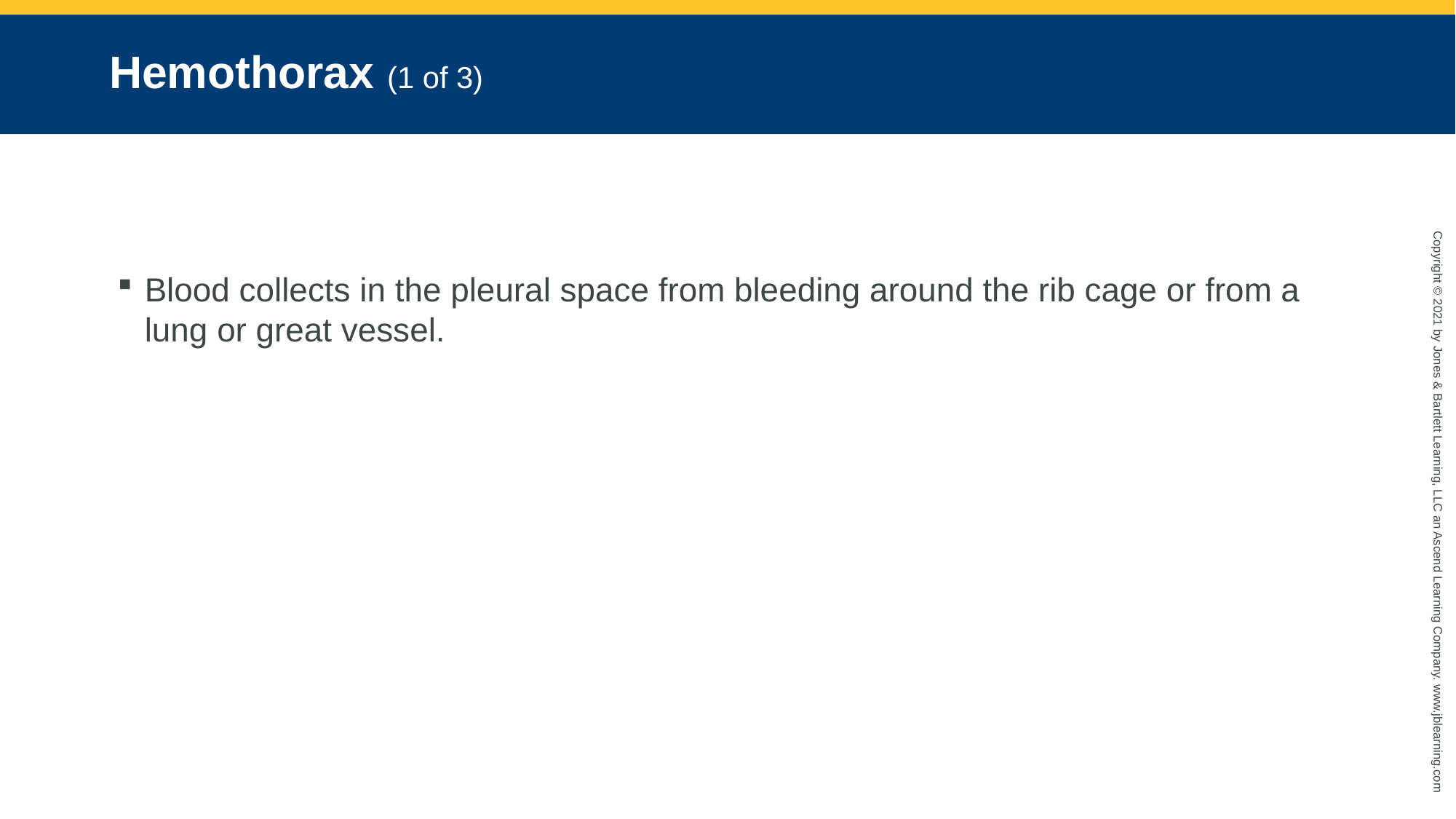

# Hemothorax (1 of 3)
Blood collects in the pleural space from bleeding around the rib cage or from a lung or great vessel.